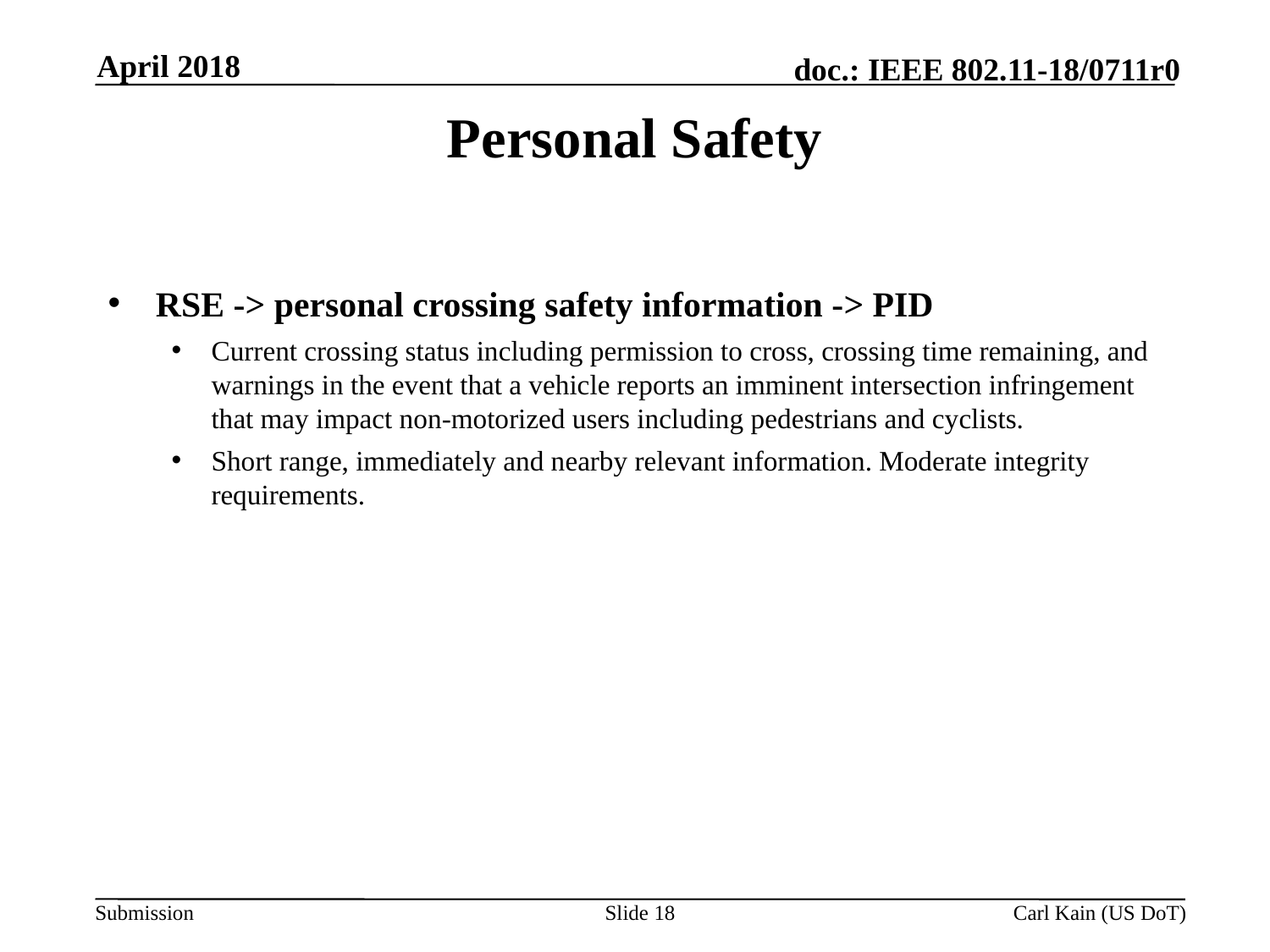

April 2018
# Personal Safety
RSE -> personal crossing safety information -> PID
Current crossing status including permission to cross, crossing time remaining, and warnings in the event that a vehicle reports an imminent intersection infringement that may impact non-motorized users including pedestrians and cyclists.
Short range, immediately and nearby relevant information. Moderate integrity requirements.
Slide 18
Carl Kain (US DoT)